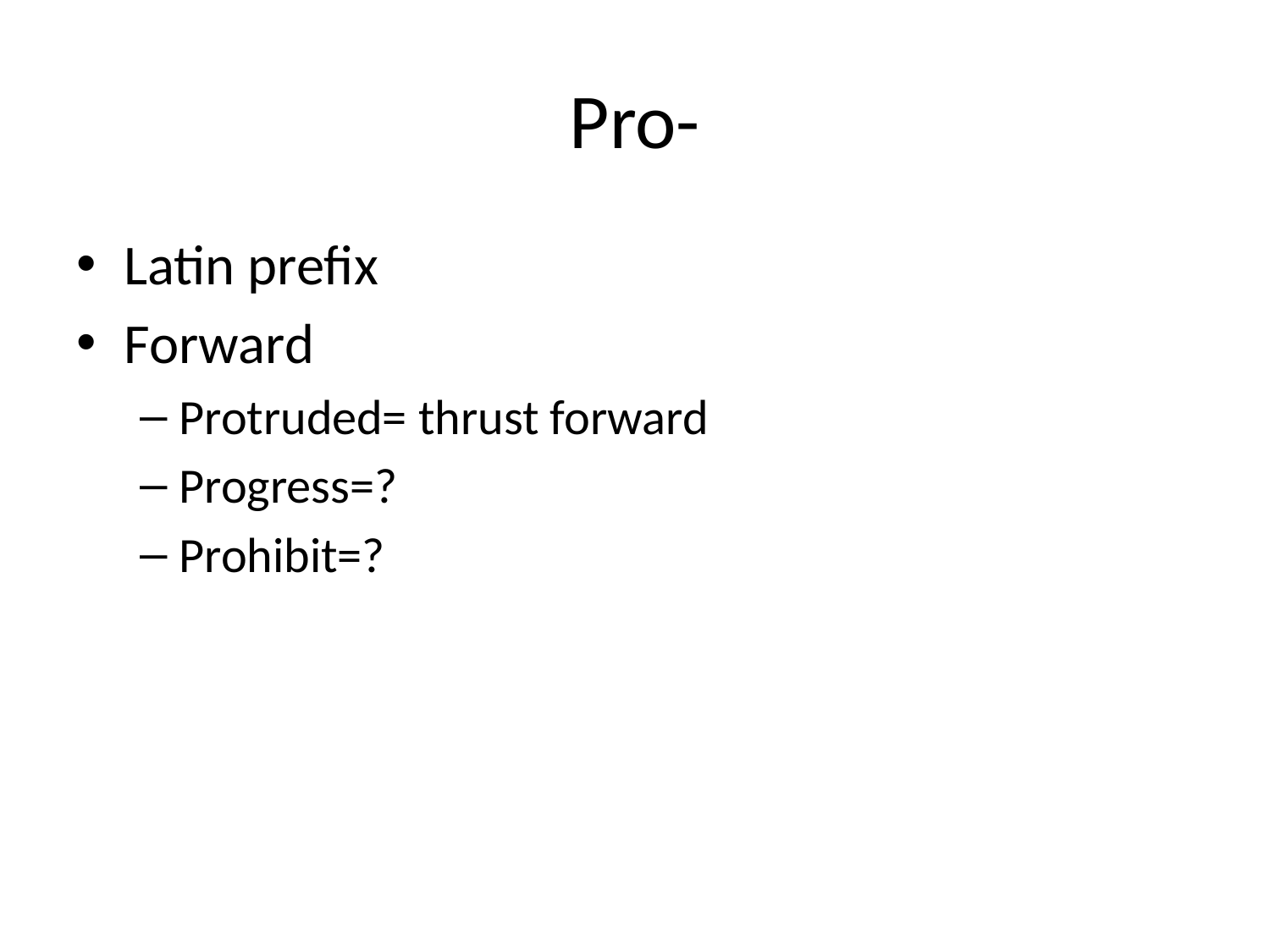

# Pro-
Latin prefix
Forward
Protruded= thrust forward
Progress=?
Prohibit=?